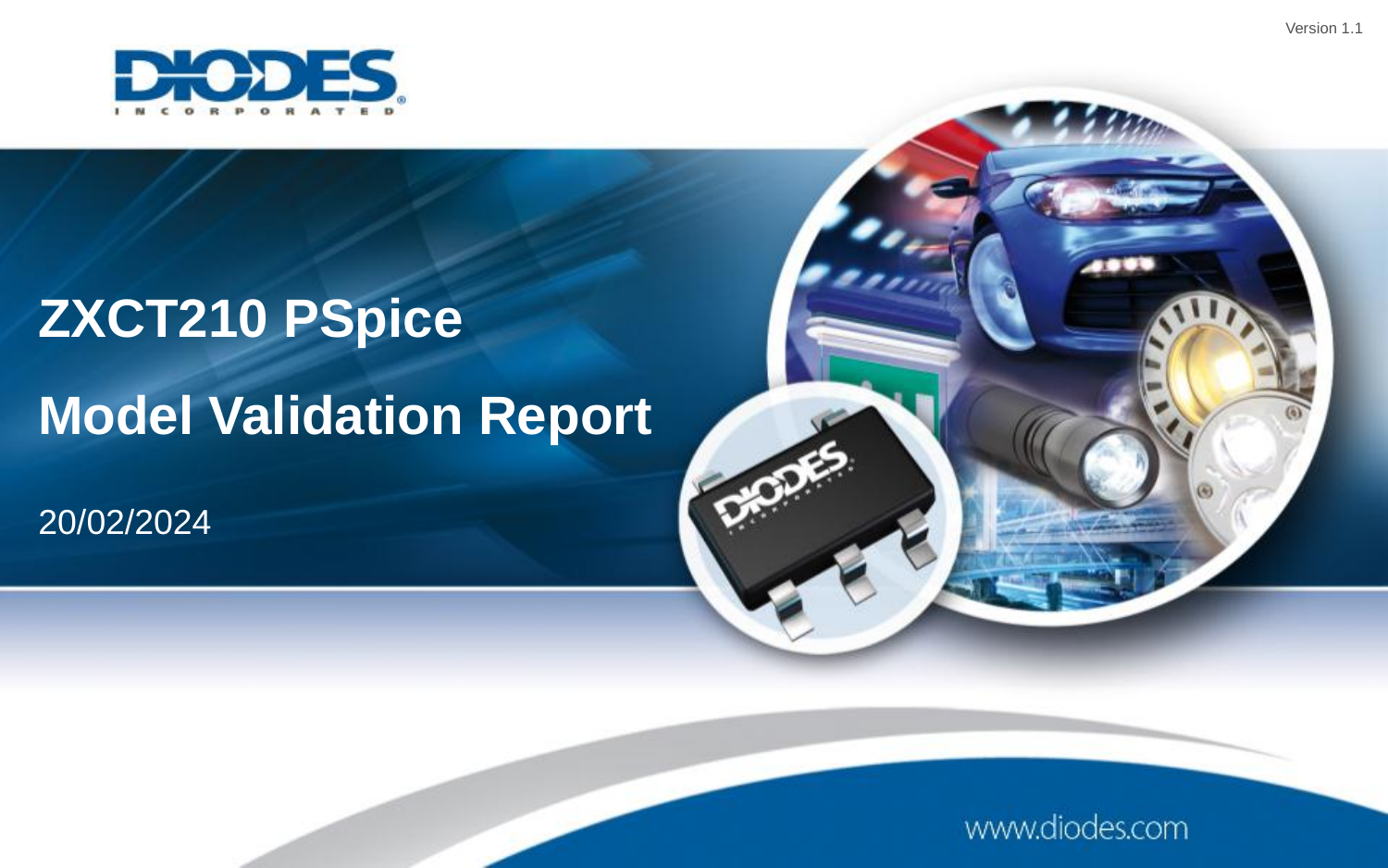

Version 1.1
ZXCT210 PSpice
Model Validation Report
20/02/2024